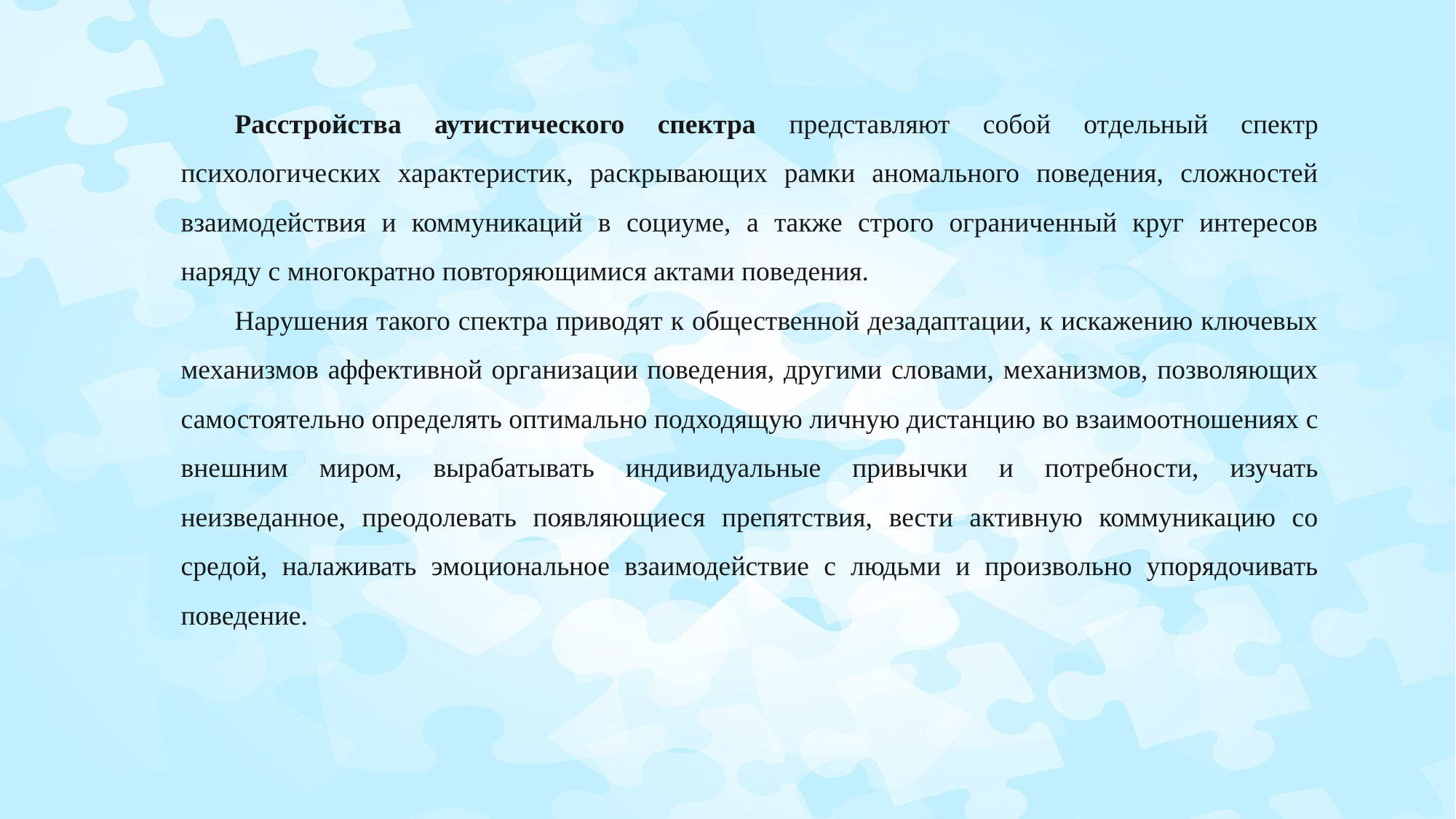

Расстройства аутистического спектра представляют собой отдельный спектр психологических характеристик, раскрывающих рамки аномального поведения, сложностей взаимодействия и коммуникаций в социуме, а также строго ограниченный круг интересов наряду с многократно повторяющимися актами поведения.
Нарушения такого спектра приводят к общественной дезадаптации, к искажению ключевых механизмов аффективной организации поведения, другими словами, механизмов, позволяющих самостоятельно определять оптимально подходящую личную дистанцию во взаимоотношениях с внешним миром, вырабатывать индивидуальные привычки и потребности, изучать неизведанное, преодолевать появляющиеся препятствия, вести активную коммуникацию со средой, налаживать эмоциональное взаимодействие с людьми и произвольно упорядочивать поведение.